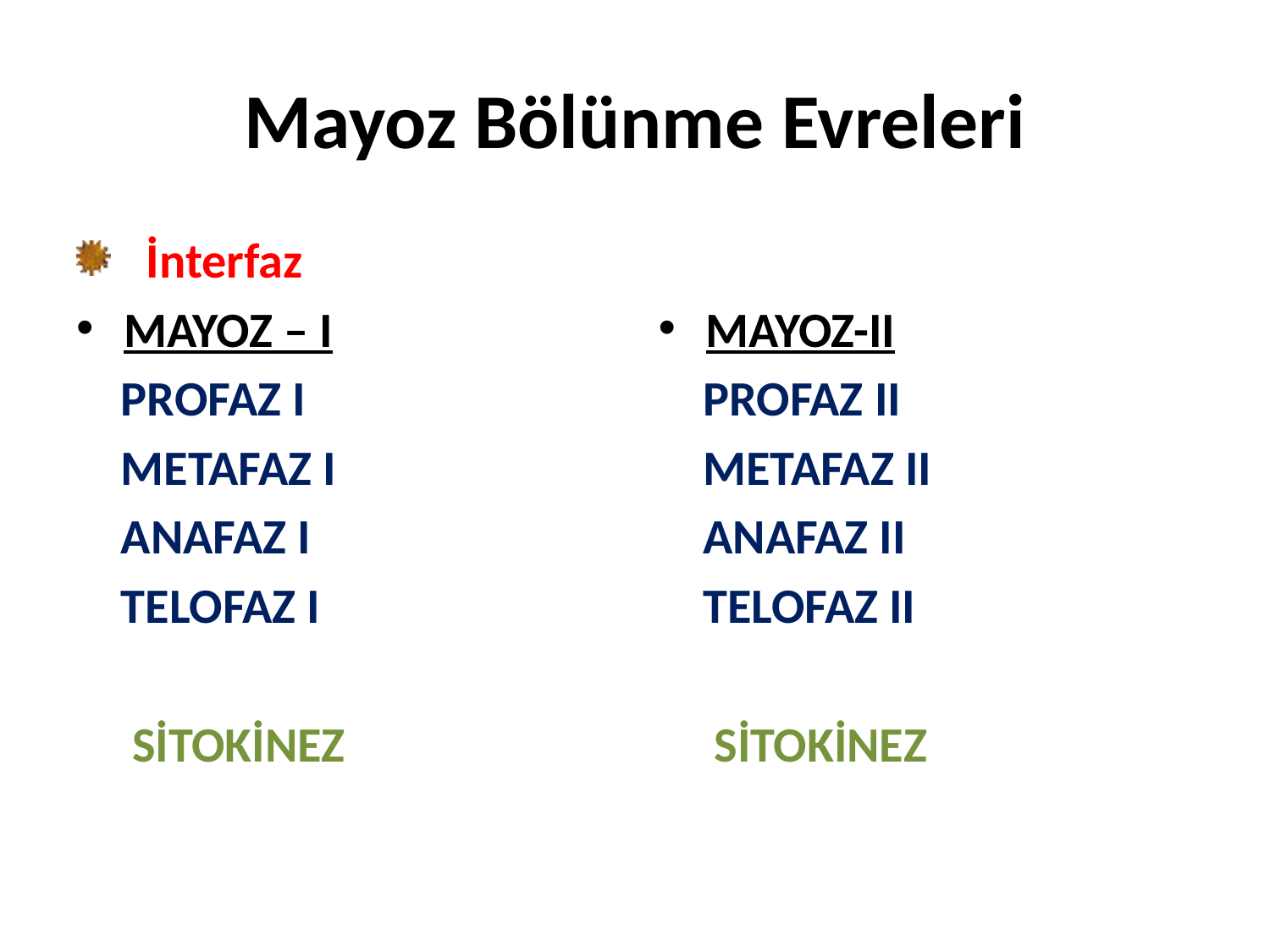

# Mayoz Bölünme Evreleri
  İnterfaz
MAYOZ – I
    PROFAZ I
    METAFAZ I
    ANAFAZ I
    TELOFAZ I

     SİTOKİNEZ

MAYOZ-II
    PROFAZ II
    METAFAZ II
    ANAFAZ II
    TELOFAZ II

     SİTOKİNEZ